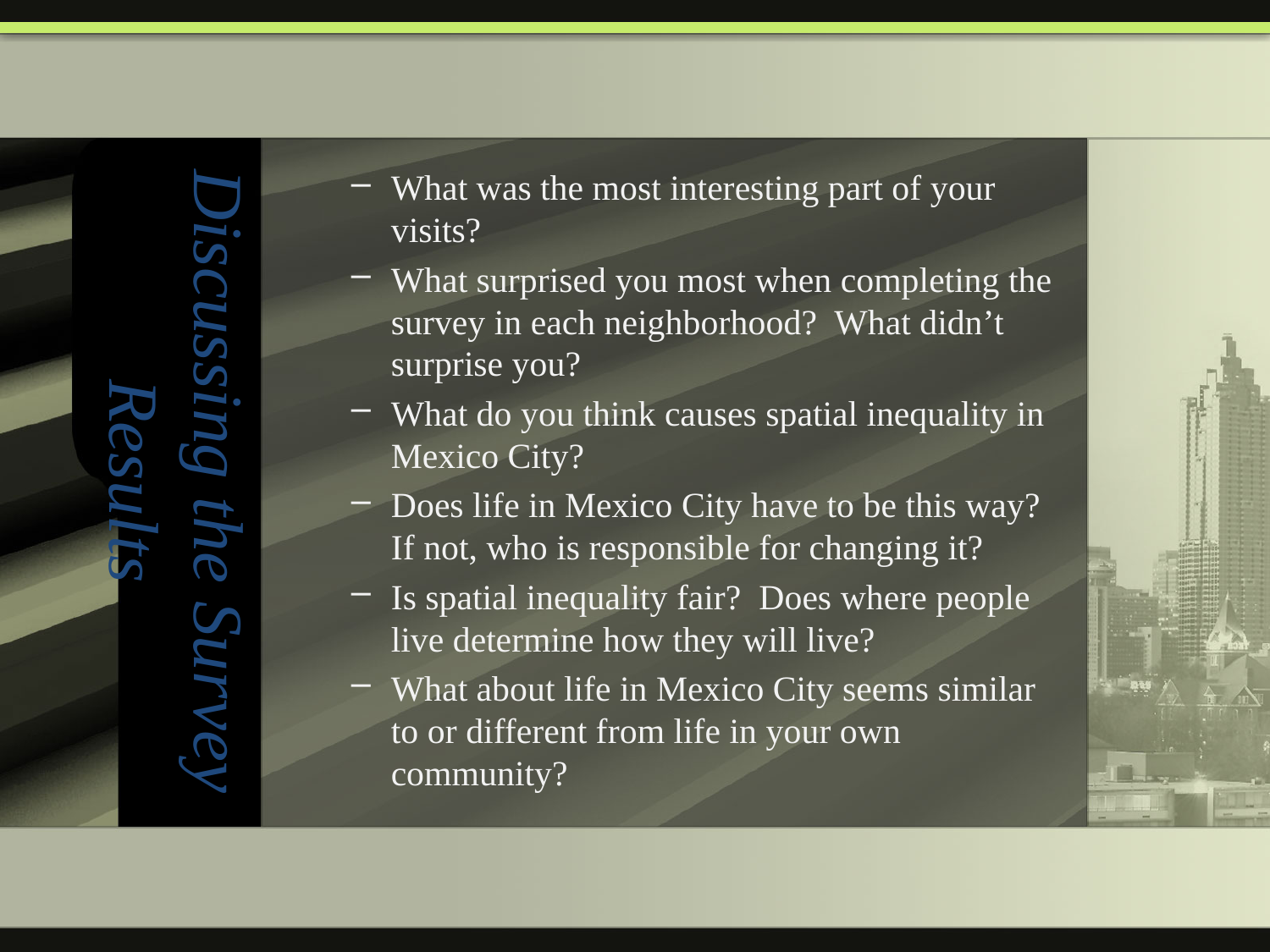

# Discussing the Survey Results
What was the most interesting part of your visits?
What surprised you most when completing the survey in each neighborhood?  What didn’t surprise you?
What do you think causes spatial inequality in Mexico City?
Does life in Mexico City have to be this way?  If not, who is responsible for changing it?
Is spatial inequality fair?  Does where people live determine how they will live?
What about life in Mexico City seems similar to or different from life in your own community?